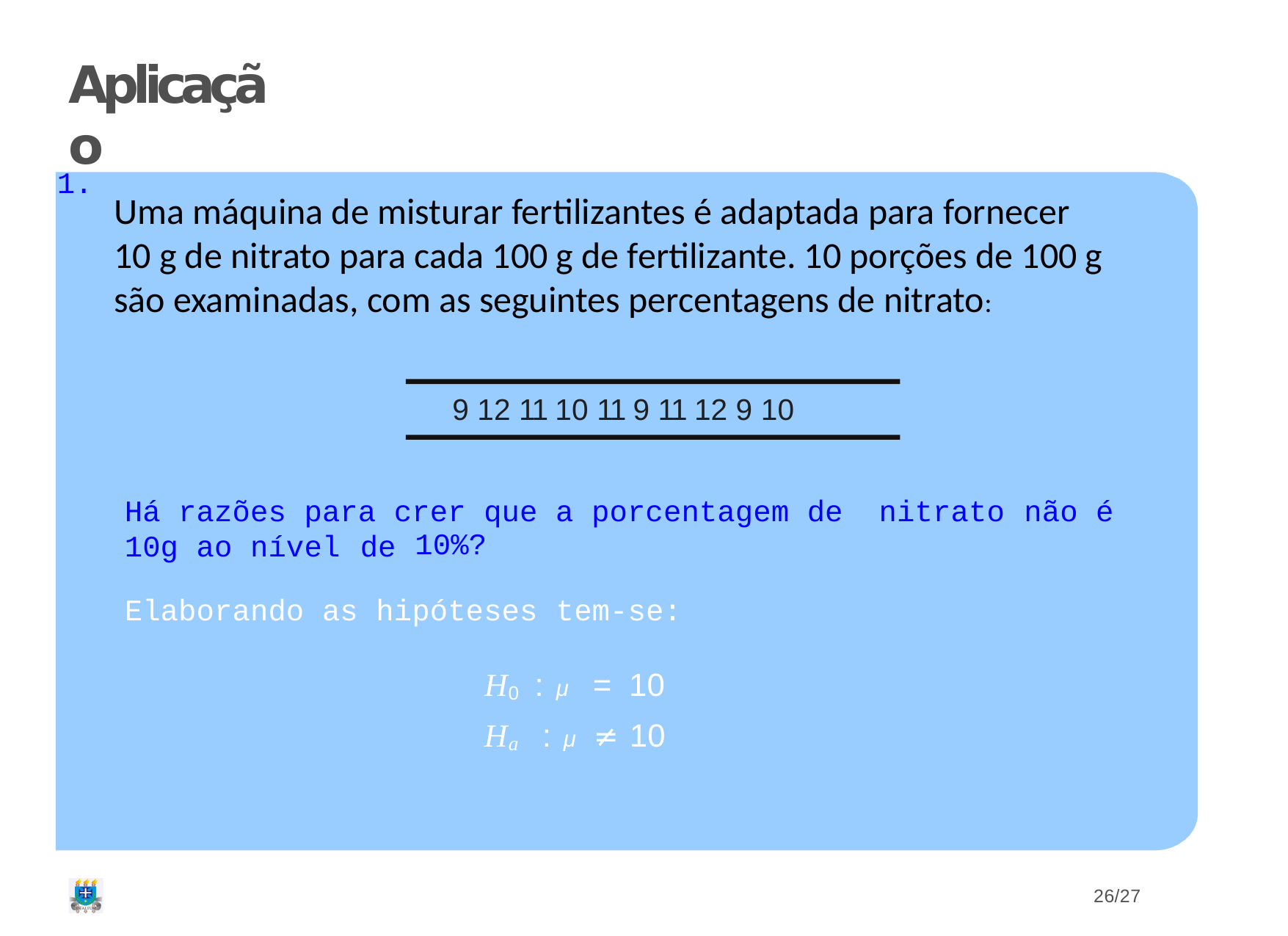

# Aplicação
1.

Uma máquina de misturar fertilizantes é adaptada para fornecer 10 g de nitrato para cada 100 g de fertilizante. 10 porções de 100 g são examinadas, com as seguintes percentagens de nitrato:
9 12 11 10 11 9 11 12 9 10
Há razões para crer que a porcentagem de  nitrato não é 10g ao nível de
Elaborando as hipóteses tem-se:
10%?
H0  : μ	=	10
Ha	: μ	≠ 10

26/27